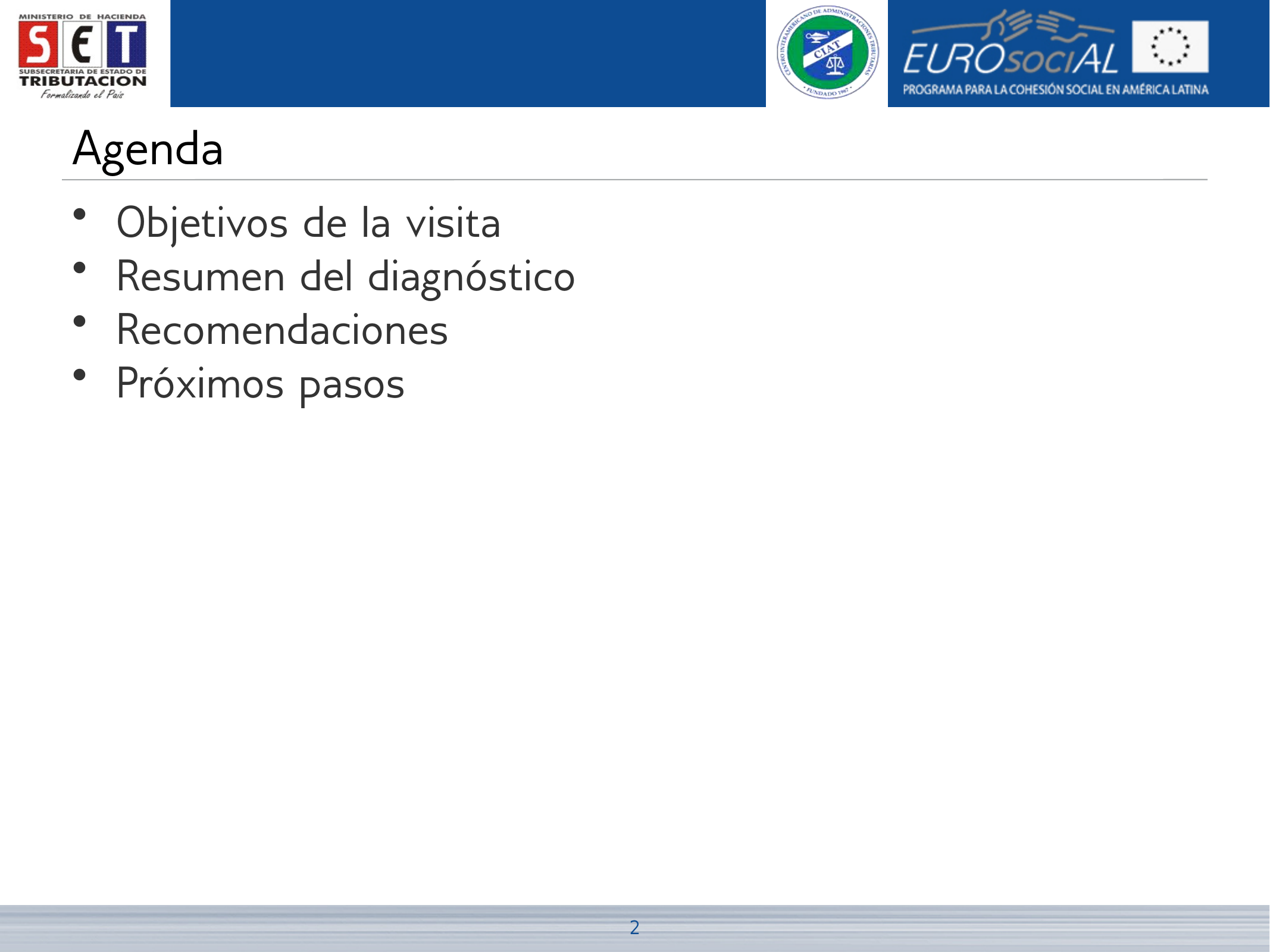

# Agenda
Objetivos de la visita
Resumen del diagnóstico
Recomendaciones
Próximos pasos
2